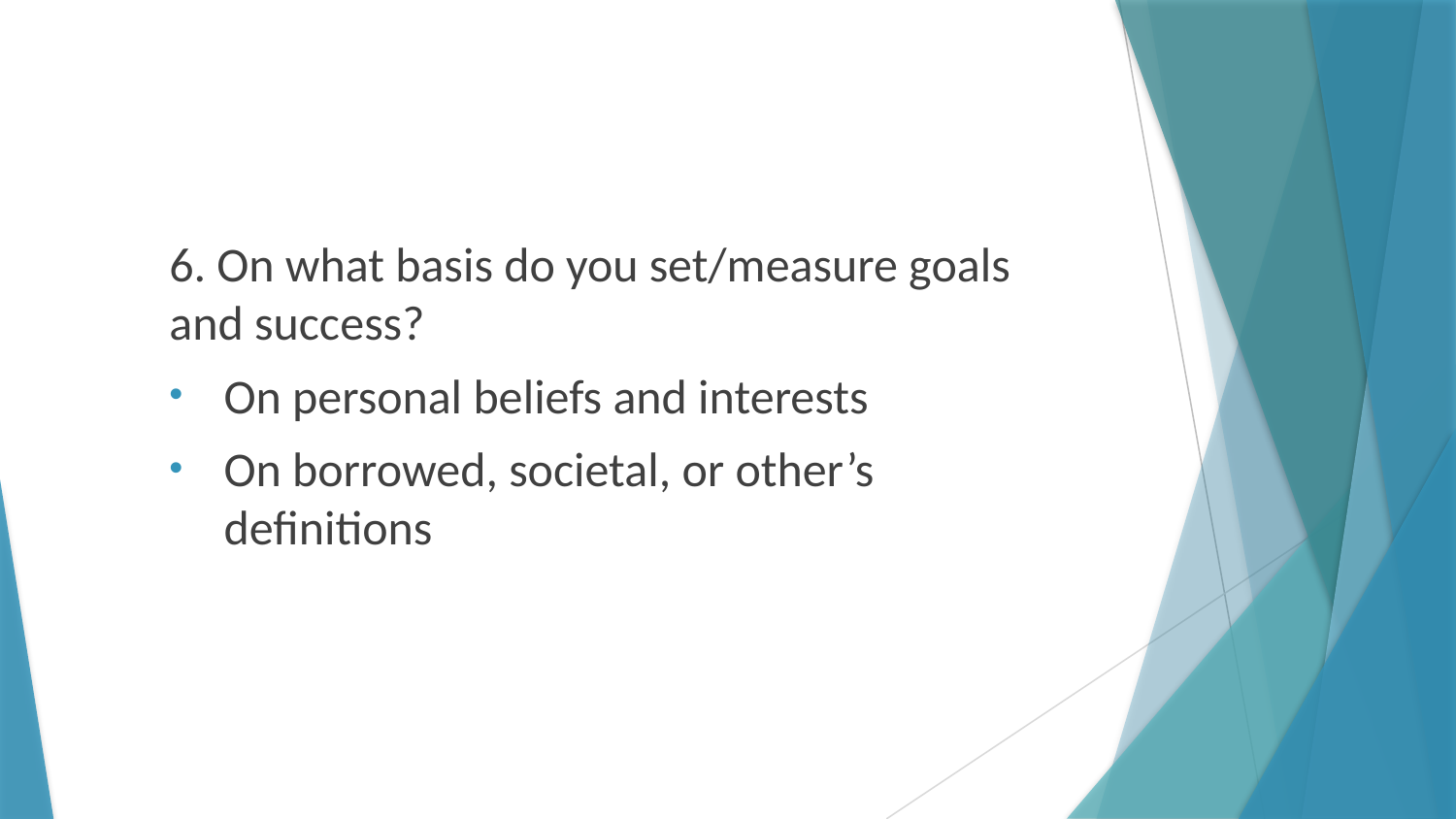

6. On what basis do you set/measure goals and success?
On personal beliefs and interests
On borrowed, societal, or other’s definitions